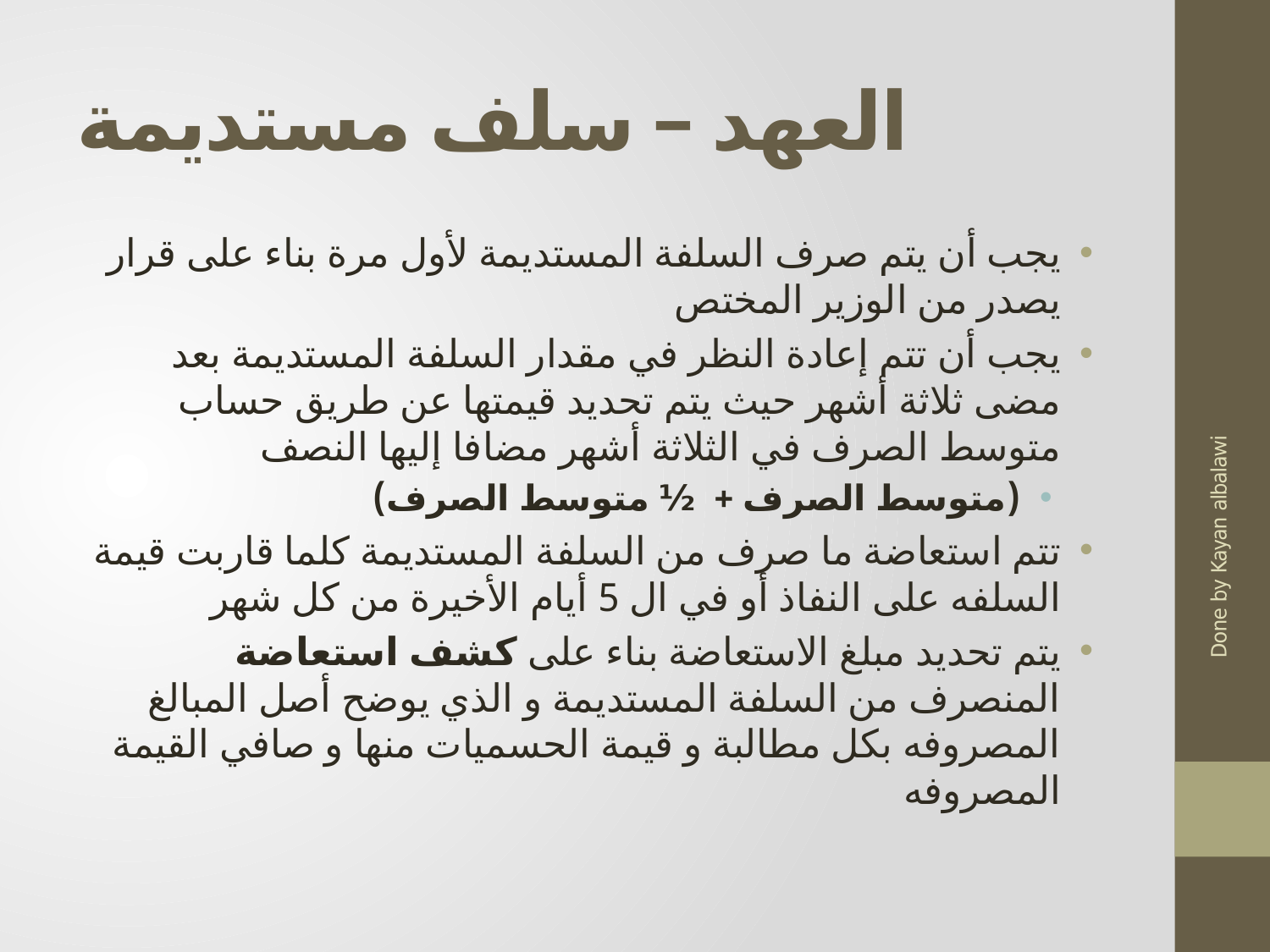

# العهد – سلف مستديمة
يجب أن يتم صرف السلفة المستديمة لأول مرة بناء على قرار يصدر من الوزير المختص
يجب أن تتم إعادة النظر في مقدار السلفة المستديمة بعد مضى ثلاثة أشهر حيث يتم تحديد قيمتها عن طريق حساب متوسط الصرف في الثلاثة أشهر مضافا إليها النصف
(متوسط الصرف +  ½ متوسط الصرف)
تتم استعاضة ما صرف من السلفة المستديمة كلما قاربت قيمة السلفه على النفاذ أو في ال 5 أيام الأخيرة من كل شهر
يتم تحديد مبلغ الاستعاضة بناء على كشف استعاضة المنصرف من السلفة المستديمة و الذي يوضح أصل المبالغ المصروفه بكل مطالبة و قيمة الحسميات منها و صافي القيمة المصروفه
Done by Kayan albalawi